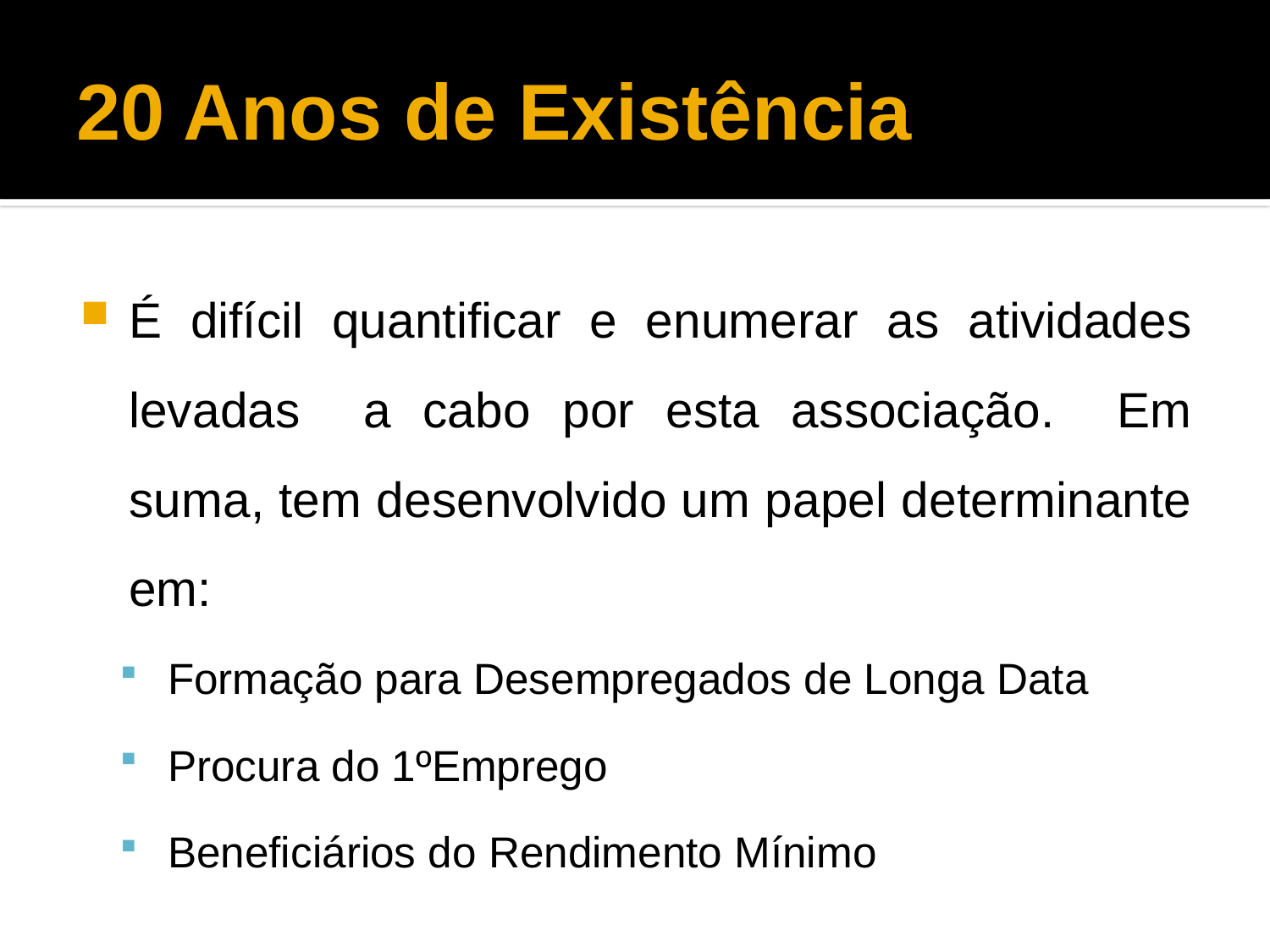

# 20 Anos de Existência
É difícil quantificar e enumerar as atividades levadas  a cabo por esta associação.  Em suma, tem desenvolvido um papel determinante em:
Formação para Desempregados de Longa Data
Procura do 1ºEmprego
Beneficiários do Rendimento Mínimo